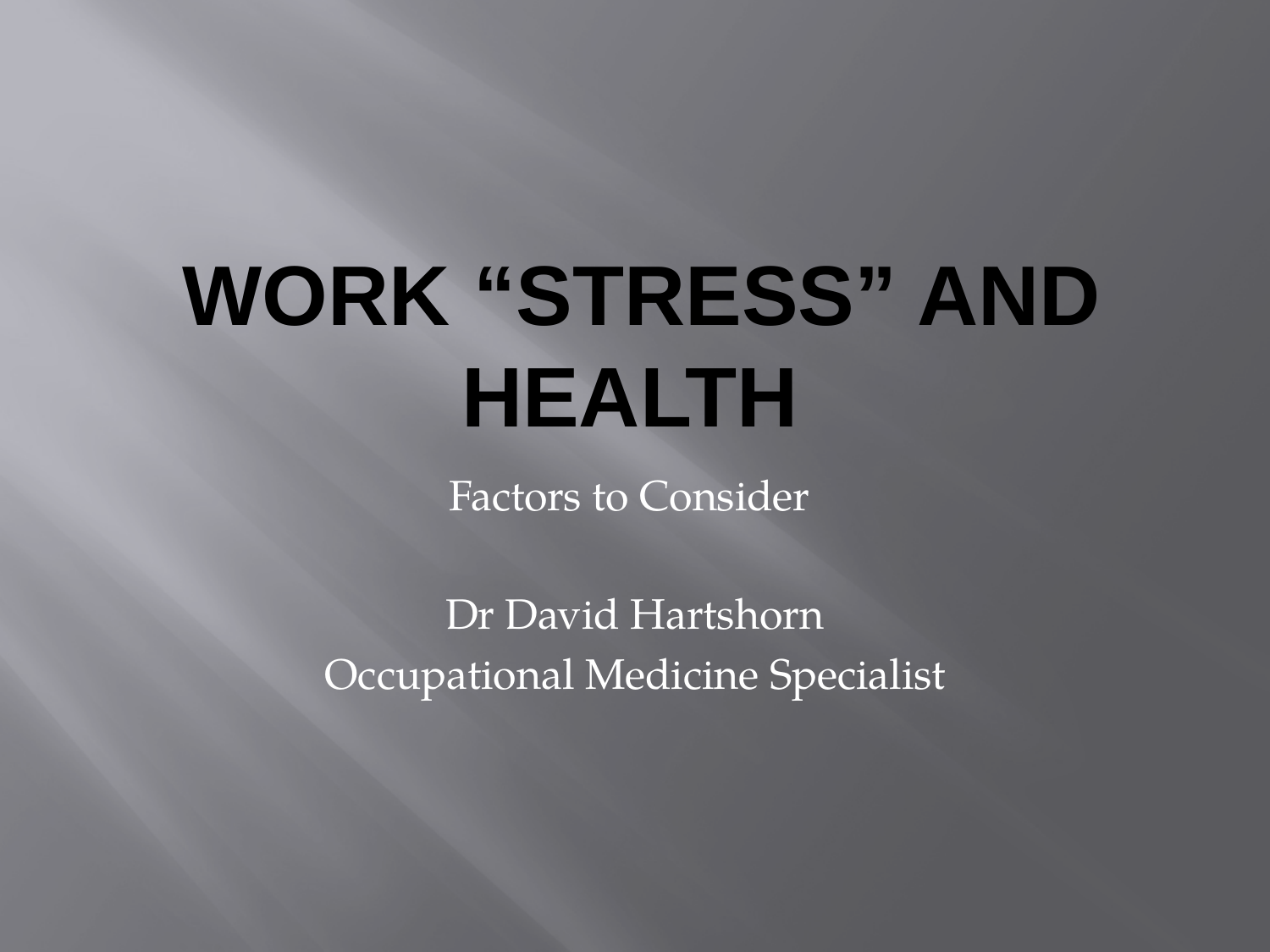

# work “STRESS” AND HEALTH
Factors to Consider

Dr David Hartshorn
Occupational Medicine Specialist